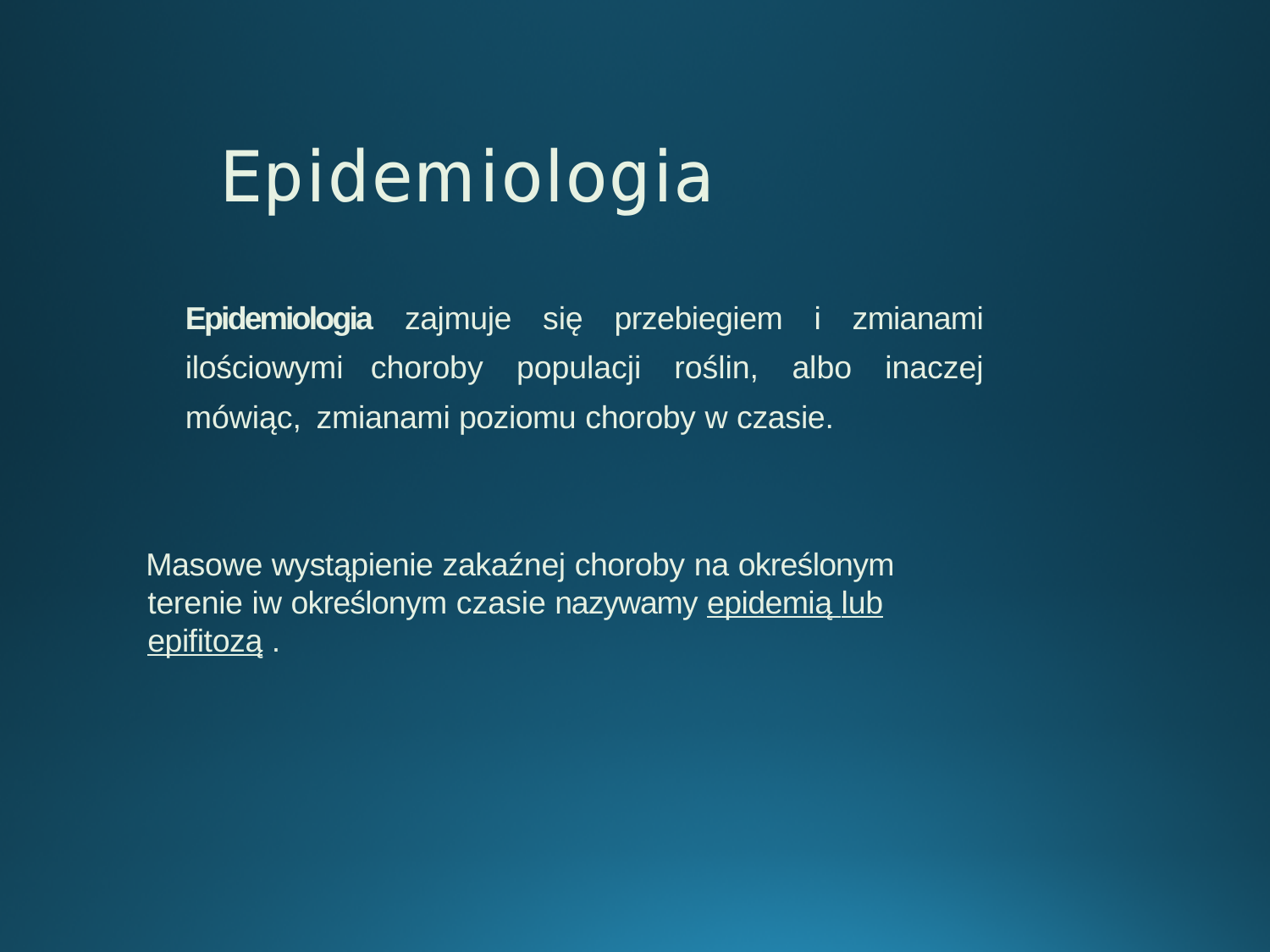

# Epidemiologia
	Epidemiologia zajmuje się przebiegiem i zmianami ilościowymi choroby populacji roślin, albo inaczej mówiąc, zmianami poziomu choroby w czasie.

Masowe wystąpienie zakaźnej choroby na określonym terenie iw określonym czasie nazywamy epidemią lub epifitozą .